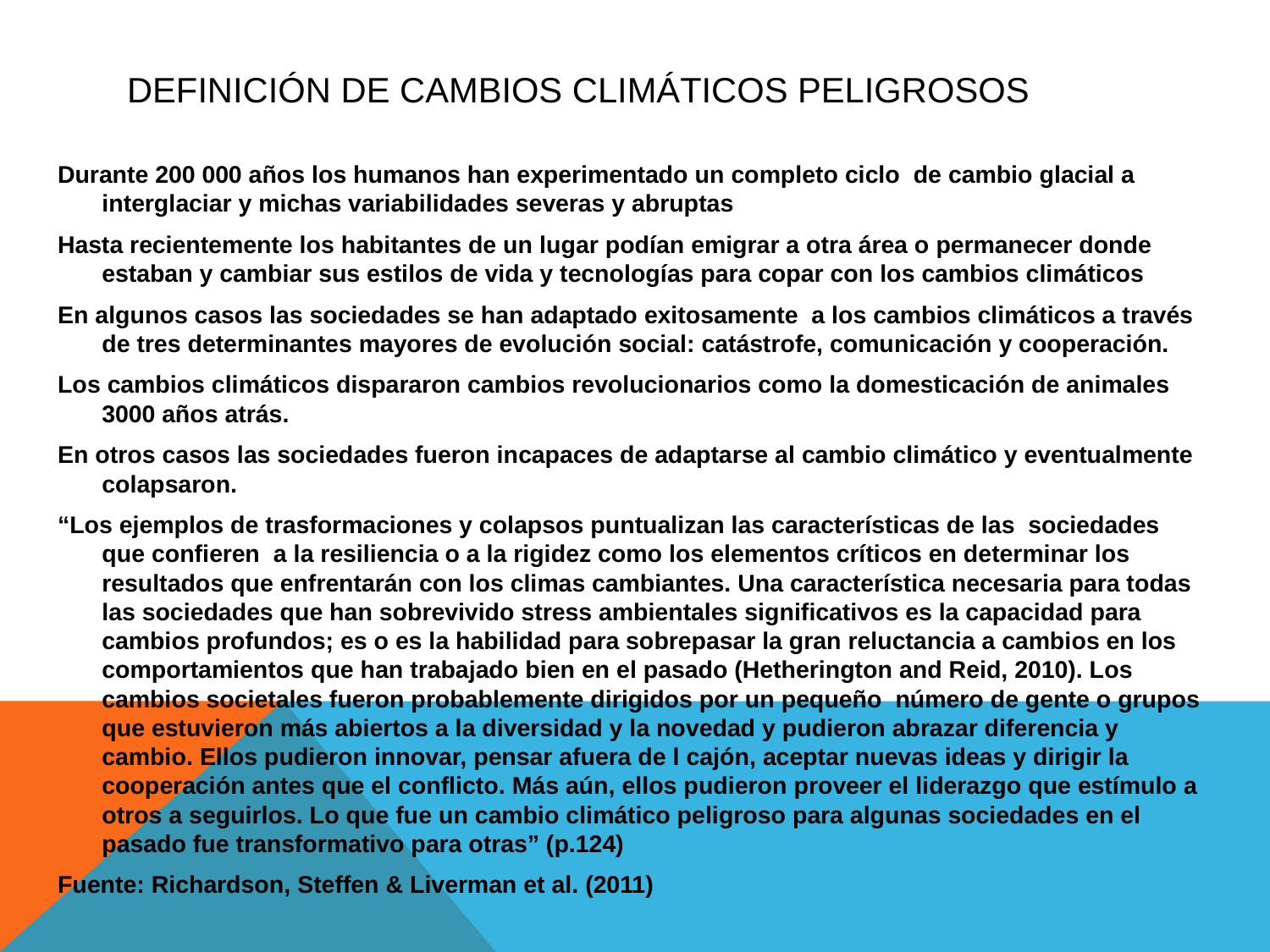

# Definición de cambios climáticos peligrosos
Durante 200 000 años los humanos han experimentado un completo ciclo  de cambio glacial a interglaciar y michas variabilidades severas y abruptas
Hasta recientemente los habitantes de un lugar podían emigrar a otra área o permanecer donde estaban y cambiar sus estilos de vida y tecnologías para copar con los cambios climáticos
En algunos casos las sociedades se han adaptado exitosamente  a los cambios climáticos a través de tres determinantes mayores de evolución social: catástrofe, comunicación y cooperación.
Los cambios climáticos dispararon cambios revolucionarios como la domesticación de animales 3000 años atrás.
En otros casos las sociedades fueron incapaces de adaptarse al cambio climático y eventualmente colapsaron.
“Los ejemplos de trasformaciones y colapsos puntualizan las características de las  sociedades que confieren  a la resiliencia o a la rigidez como los elementos críticos en determinar los resultados que enfrentarán con los climas cambiantes. Una característica necesaria para todas las sociedades que han sobrevivido stress ambientales significativos es la capacidad para cambios profundos; es o es la habilidad para sobrepasar la gran reluctancia a cambios en los comportamientos que han trabajado bien en el pasado (Hetherington and Reid, 2010). Los cambios societales fueron probablemente dirigidos por un pequeño  número de gente o grupos que estuvieron más abiertos a la diversidad y la novedad y pudieron abrazar diferencia y cambio. Ellos pudieron innovar, pensar afuera de l cajón, aceptar nuevas ideas y dirigir la cooperación antes que el conflicto. Más aún, ellos pudieron proveer el liderazgo que estímulo a otros a seguirlos. Lo que fue un cambio climático peligroso para algunas sociedades en el pasado fue transformativo para otras” (p.124)
Fuente: Richardson, Steffen & Liverman et al. (2011)